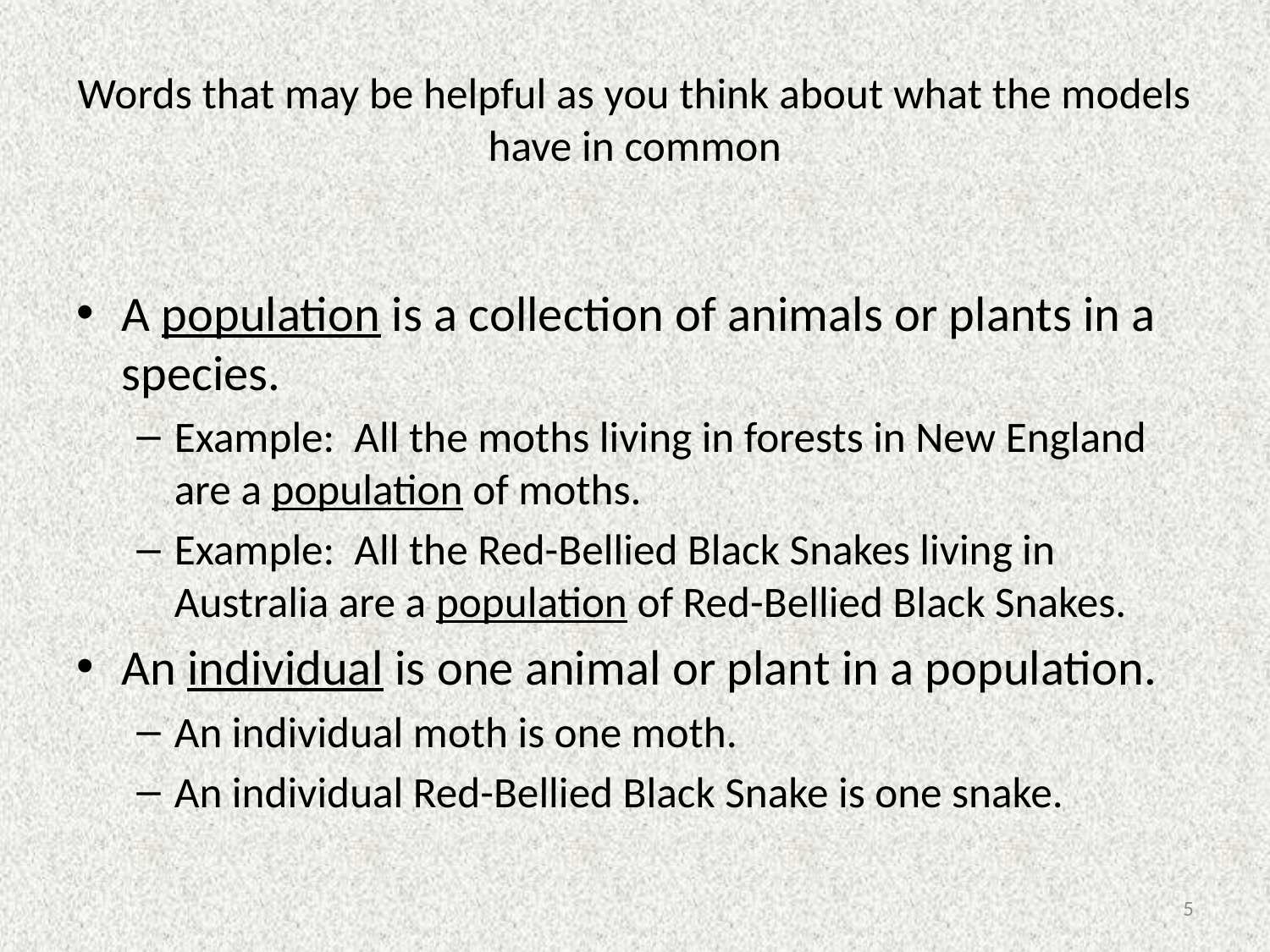

# Words that may be helpful as you think about what the models have in common
A population is a collection of animals or plants in a species.
Example:  All the moths living in forests in New England are a population of moths.
Example:  All the Red-Bellied Black Snakes living in Australia are a population of Red-Bellied Black Snakes.
An individual is one animal or plant in a population.
An individual moth is one moth.
An individual Red-Bellied Black Snake is one snake.

5